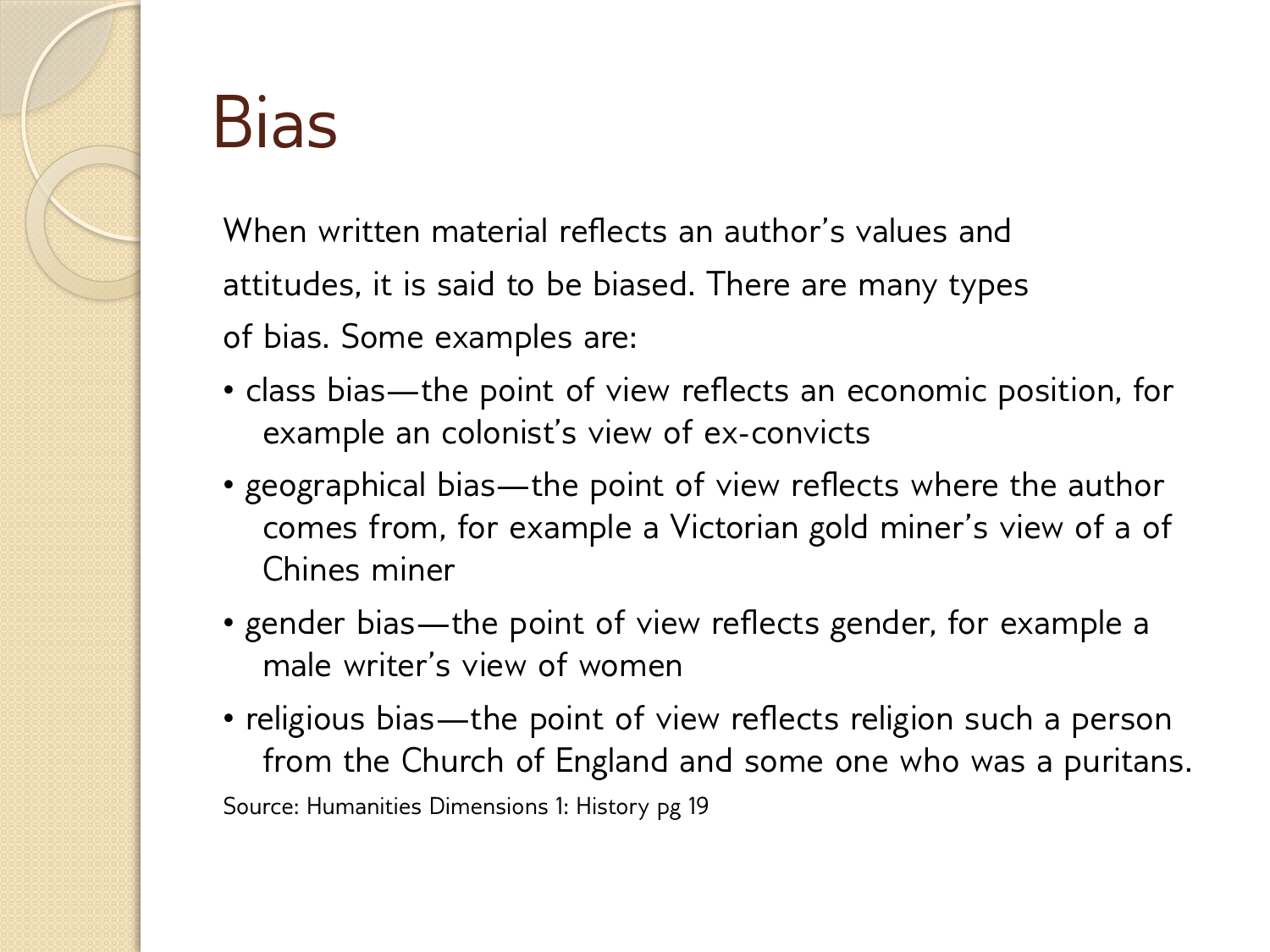

# Bias
When written material reflects an author’s values and
attitudes, it is said to be biased. There are many types
of bias. Some examples are:
• class bias—the point of view reflects an economic position, for example an colonist’s view of ex-convicts
• geographical bias—the point of view reflects where the author comes from, for example a Victorian gold miner’s view of a of Chines miner
• gender bias—the point of view reflects gender, for example a male writer’s view of women
• religious bias—the point of view reflects religion such a person from the Church of England and some one who was a puritans.
Source: Humanities Dimensions 1: History pg 19